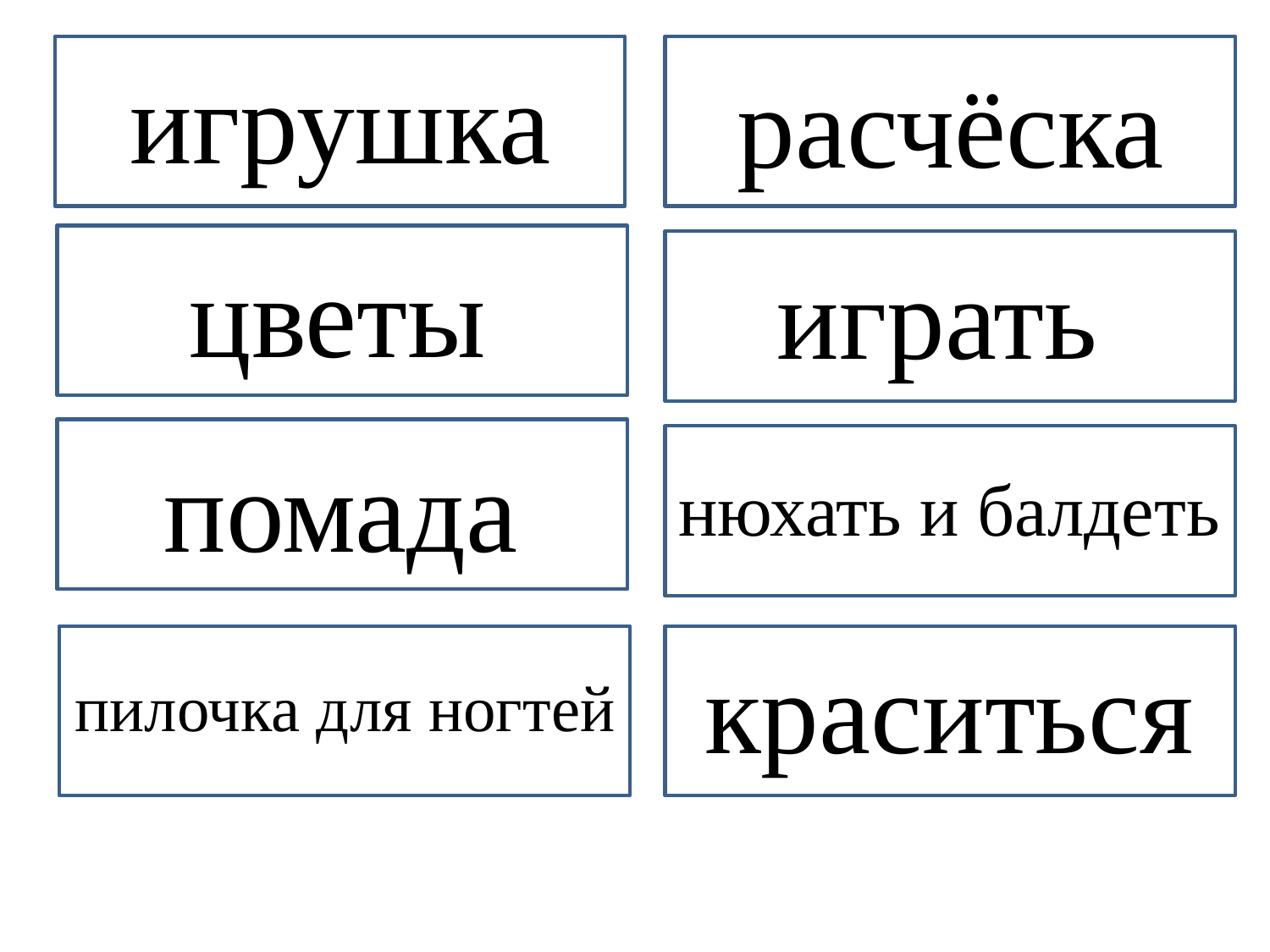

# игрушка
расчёска

цветы

играть

помада

нюхать и балдеть

пилочка для ногтей

краситься